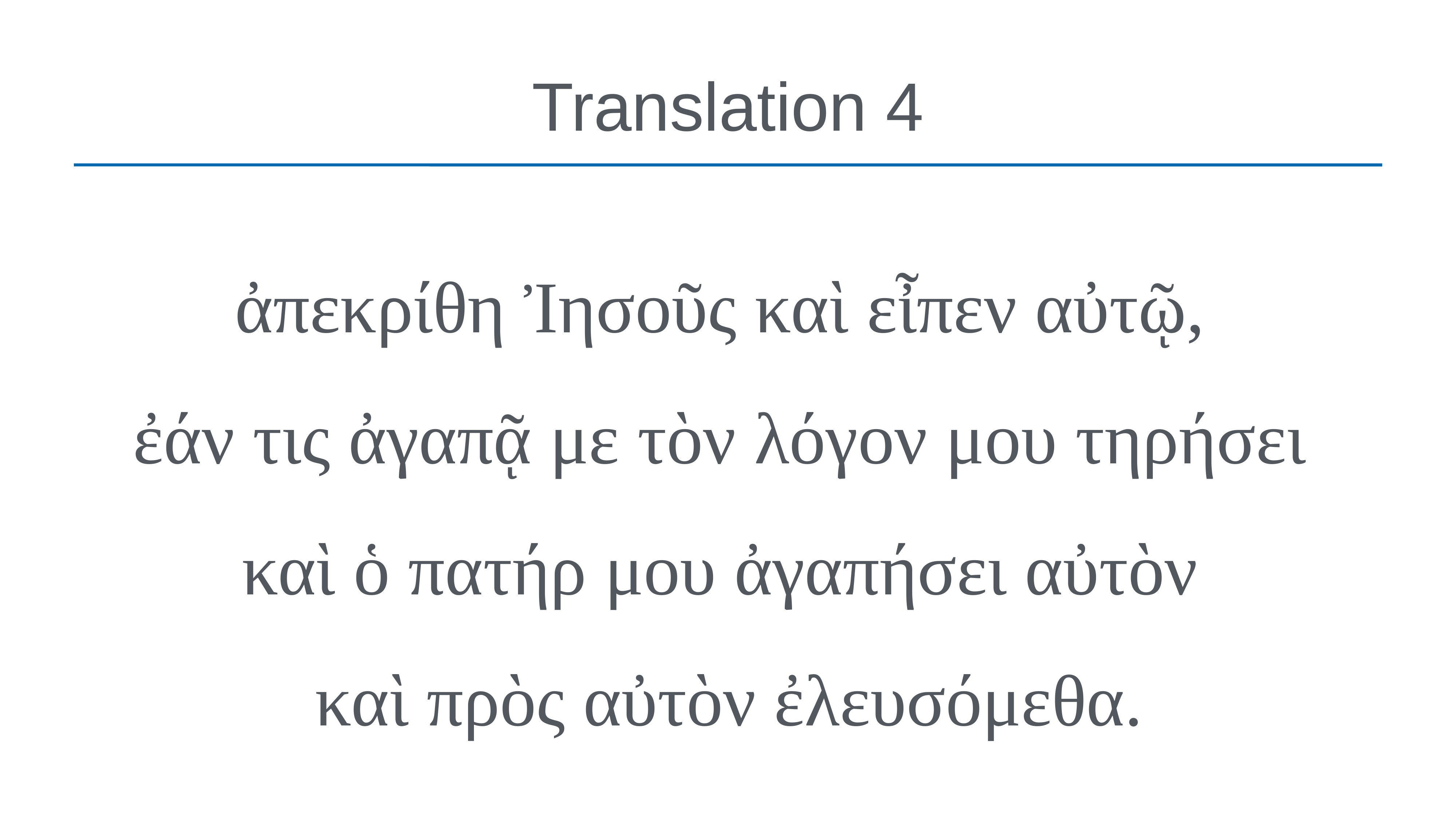

# Translation 4
ἀπεκρίθη Ἰησοῦς καὶ εἶπεν αὐτῷ,
ἐάν τις ἀγαπᾷ με τὸν λόγον μου τηρήσει
καὶ ὁ πατήρ μου ἀγαπήσει αὐτὸν
καὶ πρὸς αὐτὸν ἐλευσόμεθα.